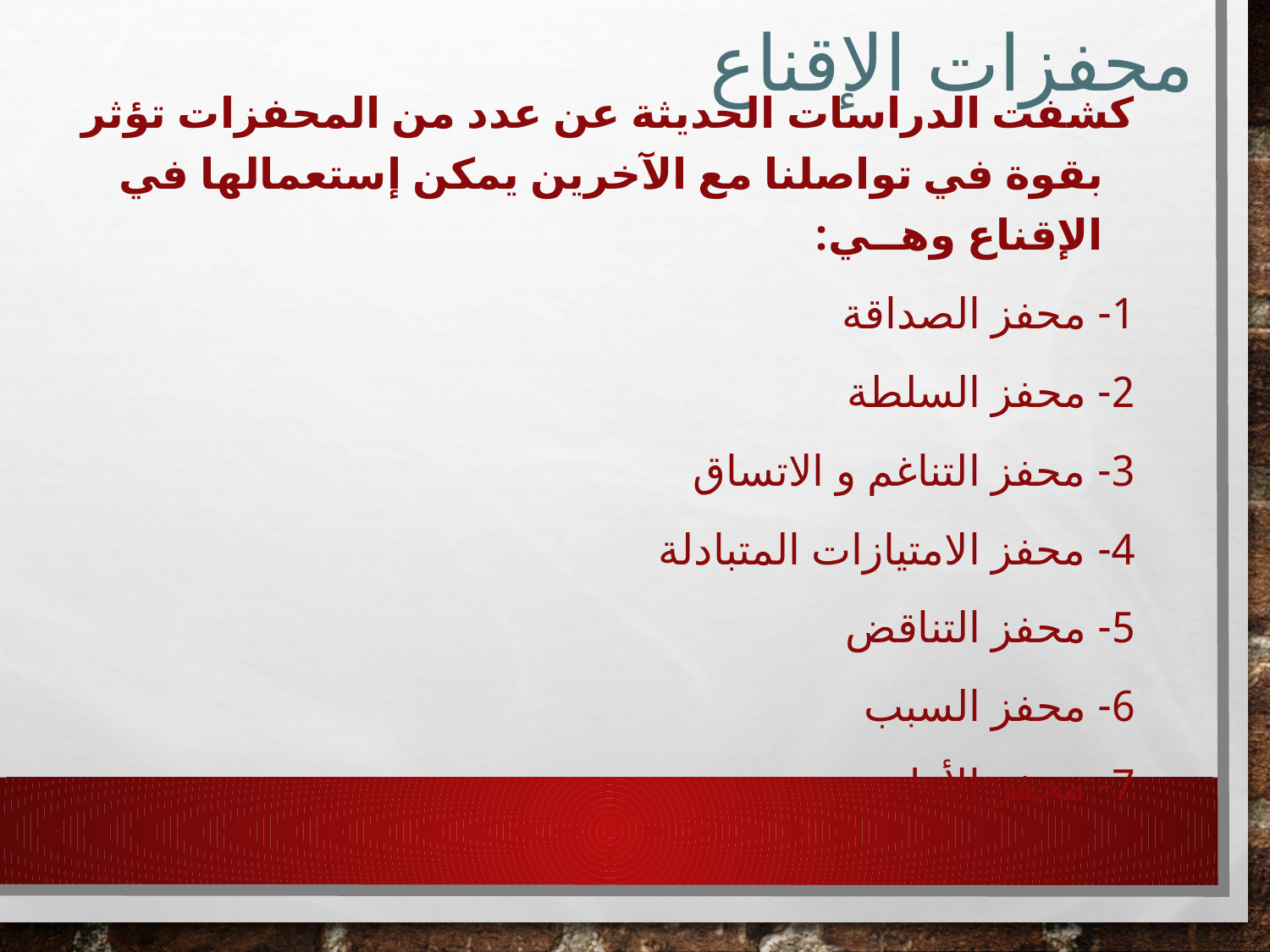

# محفزات الإقناع
كشفت الدراسات الحديثة عن عدد من المحفزات تؤثر بقوة في تواصلنا مع الآخرين يمكن إستعمالها في الإقناع وهــي:
1- محفز الصداقة
2- محفز السلطة
3- محفز التناغم و الاتساق
4- محفز الامتيازات المتبادلة
5- محفز التناقض
6- محفز السبب
7- محفز الأمل